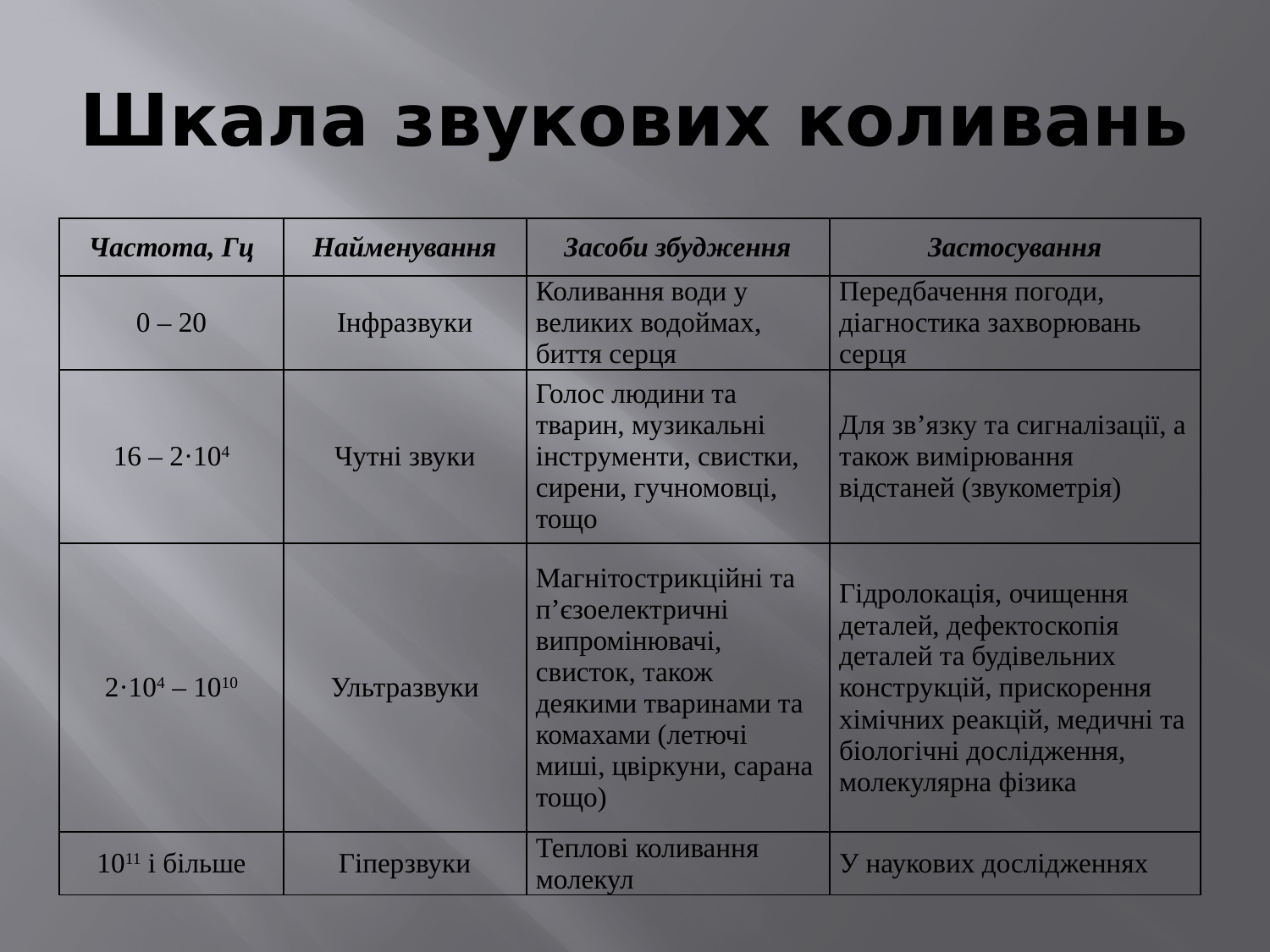

# Шкала звукових коливань
| Частота, Гц | Найменування | Засоби збудження | Застосування |
| --- | --- | --- | --- |
| 0 – 20 | Інфразвуки | Коливання води у великих водоймах, биття серця | Передбачення погоди, діагностика захворювань серця |
| 16 – 2·104 | Чутні звуки | Голос людини та тварин, музикальні інструменти, свистки, сирени, гучномовці, тощо | Для зв’язку та сигналізації, а також вимірювання відстаней (звукометрія) |
| 2·104 – 1010 | Ультразвуки | Магнітострикційні та п’єзоелектричні випромінювачі, свисток, також деякими тваринами та комахами (летючі миші, цвіркуни, сарана тощо) | Гідролокація, очищення деталей, дефектоскопія деталей та будівельних конструкцій, прискорення хімічних реакцій, медичні та біологічні дослідження, молекулярна фізика |
| 1011 і більше | Гіперзвуки | Теплові коливання молекул | У наукових дослідженнях |